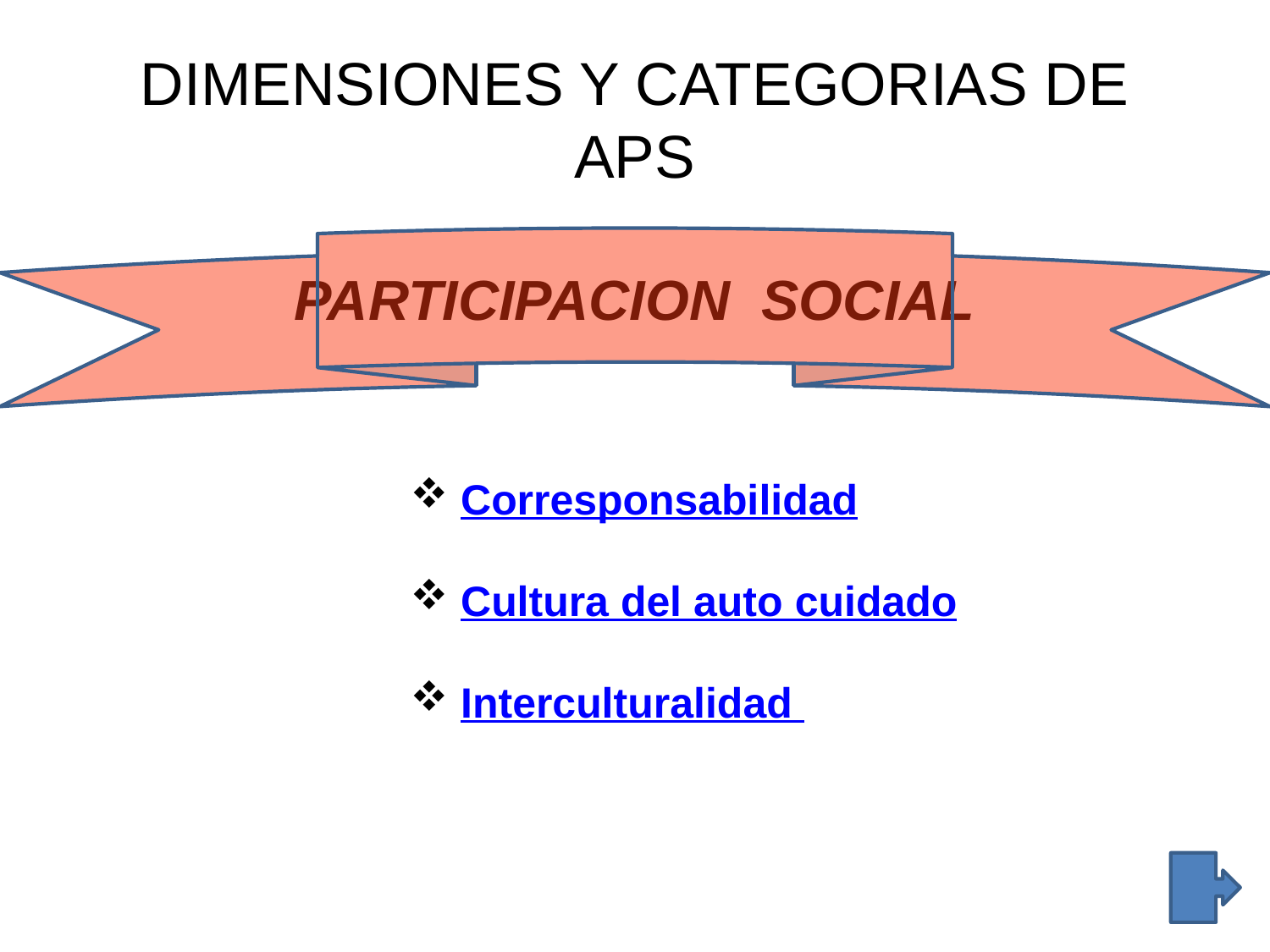

# DIMENSIONES Y CATEGORIAS DE APS

PARTICIPACION  SOCIAL
 Corresponsabilidad

 Cultura del auto cuidado

 Interculturalidad